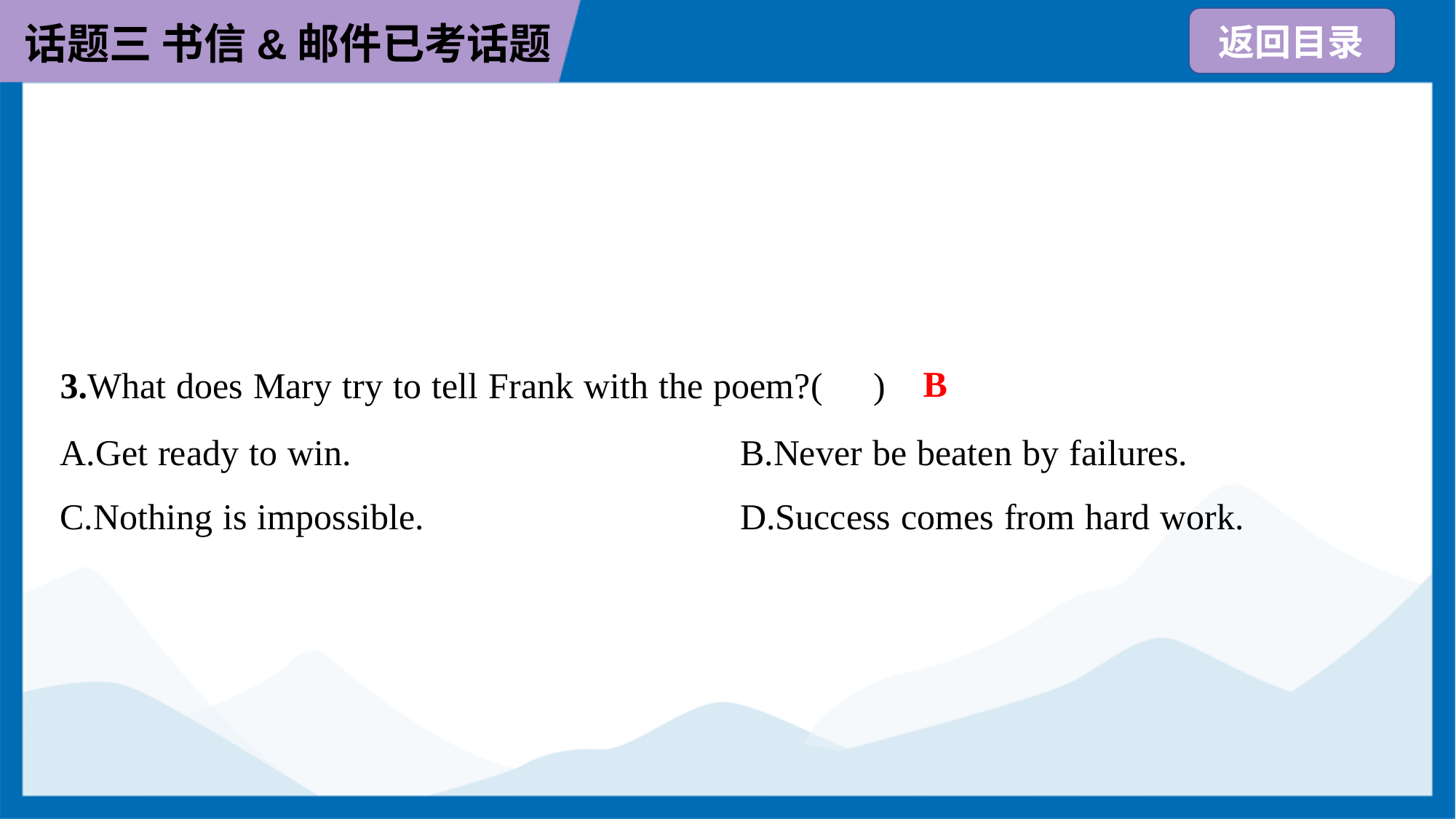

B
3.What does Mary try to tell Frank with the poem?(     )
A.Get ready to win.	B.Never be beaten by failures.
C.Nothing is impossible.	D.Success comes from hard work.